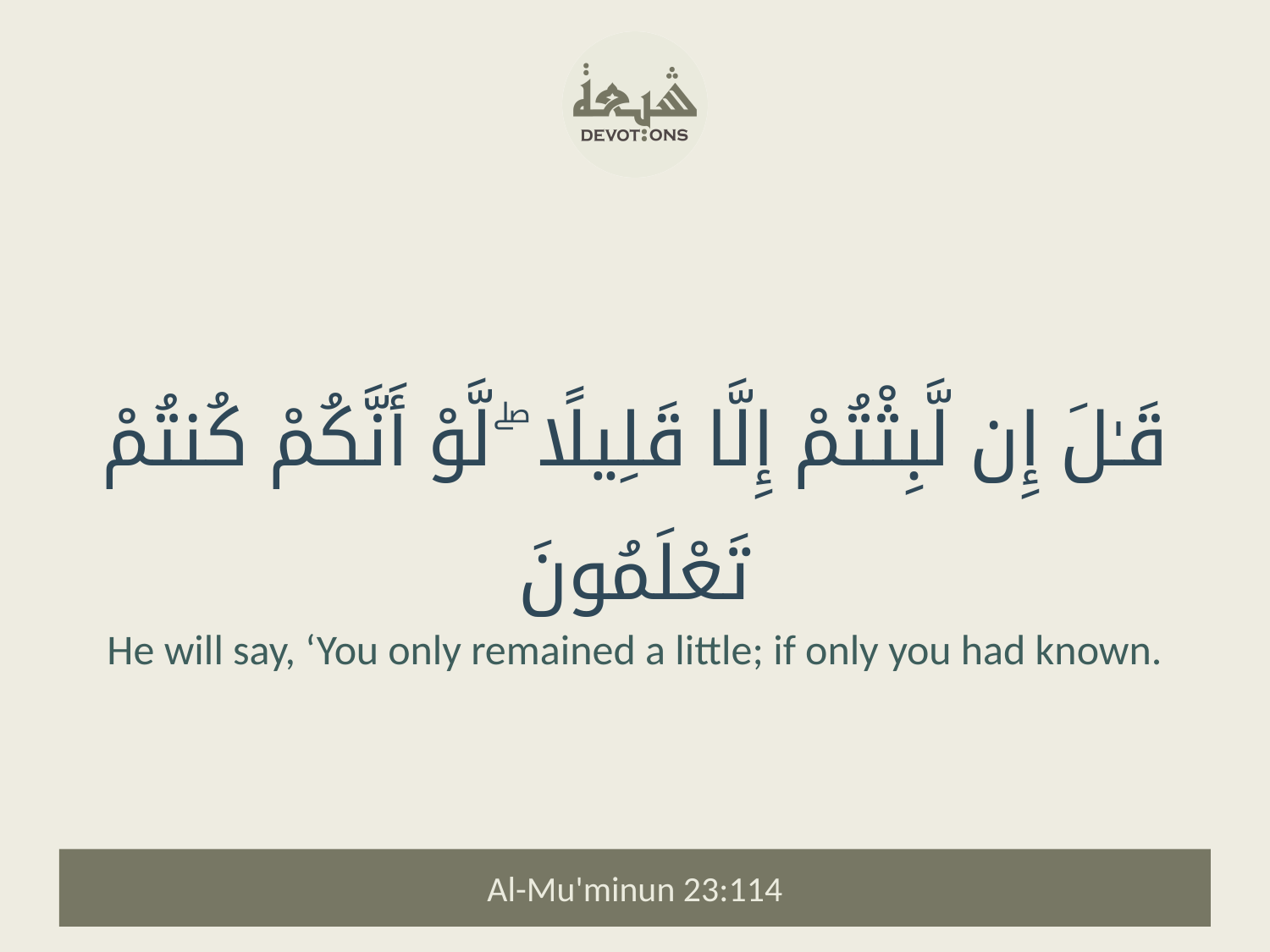

قَـٰلَ إِن لَّبِثْتُمْ إِلَّا قَلِيلًا ۖ لَّوْ أَنَّكُمْ كُنتُمْ تَعْلَمُونَ
He will say, ‘You only remained a little; if only you had known.
Al-Mu'minun 23:114